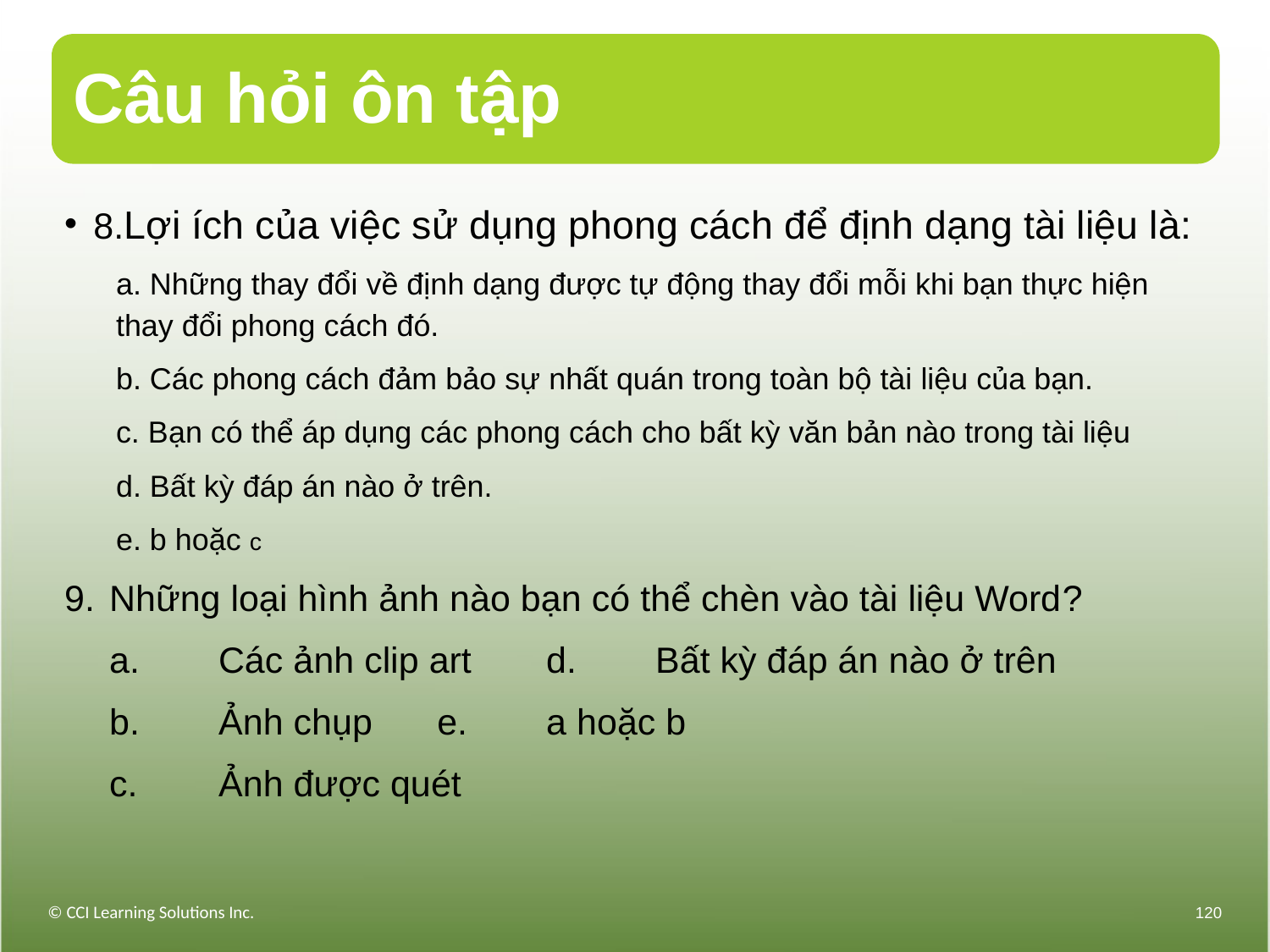

# Câu hỏi ôn tập
8.Lợi ích của việc sử dụng phong cách để định dạng tài liệu là:
a. Những thay đổi về định dạng được tự động thay đổi mỗi khi bạn thực hiện thay đổi phong cách đó.
b. Các phong cách đảm bảo sự nhất quán trong toàn bộ tài liệu của bạn.
c. Bạn có thể áp dụng các phong cách cho bất kỳ văn bản nào trong tài liệu
d. Bất kỳ đáp án nào ở trên.
e. b hoặc c
9.	Những loại hình ảnh nào bạn có thể chèn vào tài liệu Word?
	a. 	Các ảnh clip art	d. 	Bất kỳ đáp án nào ở trên
	b. 	Ảnh chụp	e. 	a hoặc b
	c. 	Ảnh được quét
© CCI Learning Solutions Inc.
120